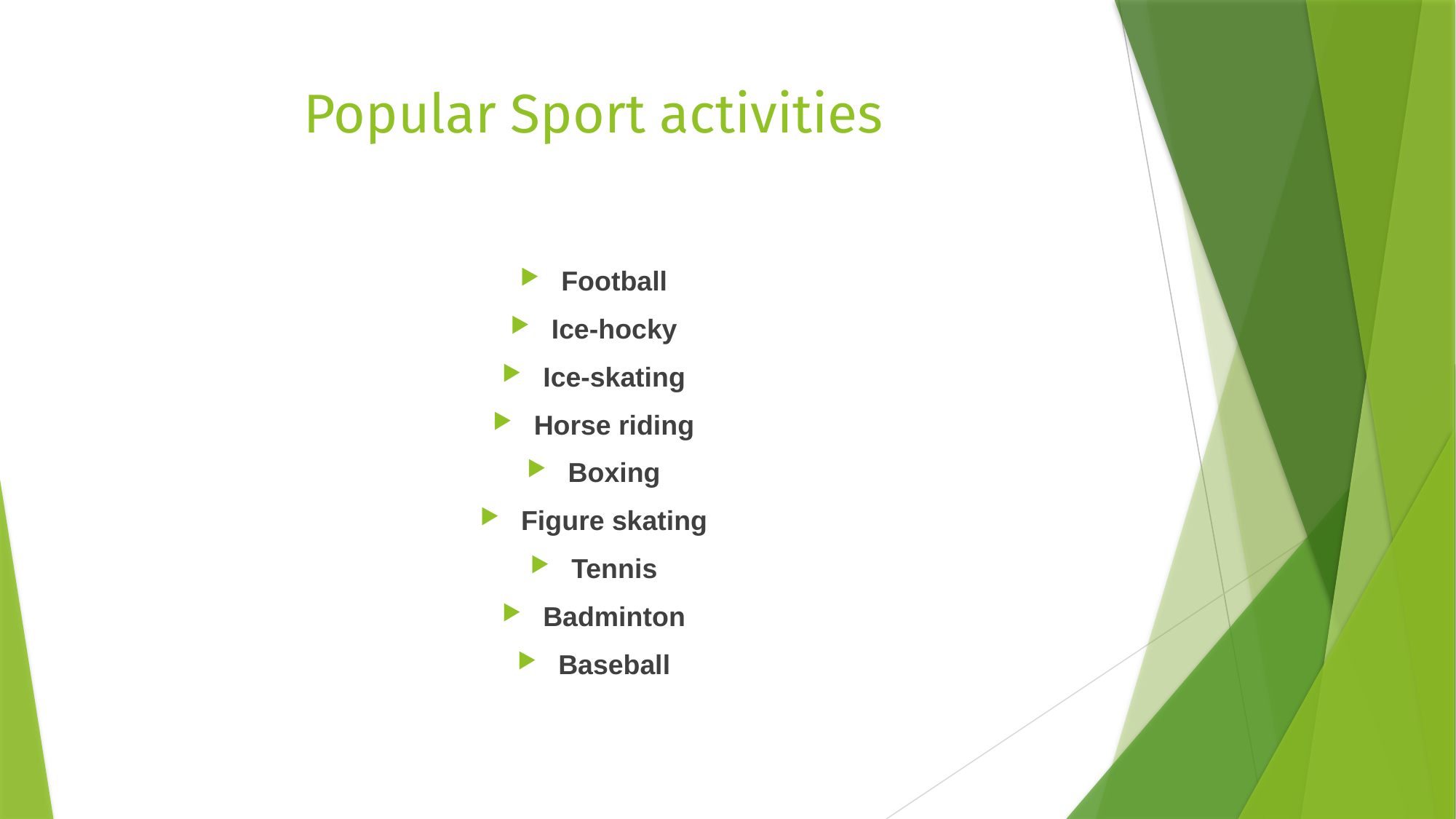

# Popular Sport activities
Football
Ice-hocky
Ice-skating
Horse riding
Boxing
Figure skating
Tennis
Badminton
Baseball